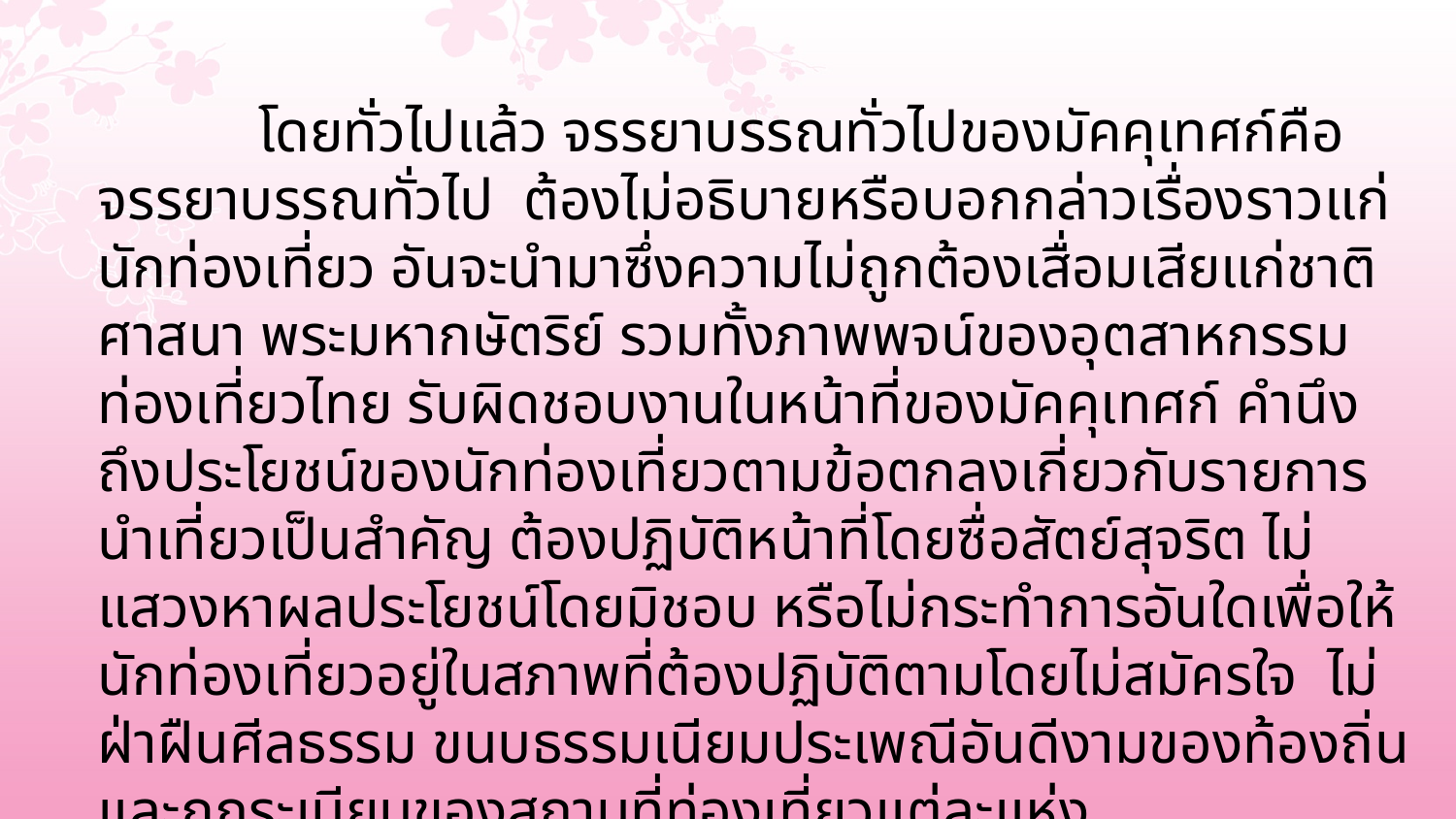

#
		 โดยทั่วไปแล้ว จรรยาบรรณทั่วไปของมัคคุเทศก์คือจรรยาบรรณทั่วไป  ต้องไม่อธิบายหรือบอกกล่าวเรื่องราวแก่นักท่องเที่ยว อันจะนำมาซึ่งความไม่ถูกต้องเสื่อมเสียแก่ชาติ ศาสนา พระมหากษัตริย์ รวมทั้งภาพพจน์ของอุตสาหกรรมท่องเที่ยวไทย รับผิดชอบงานในหน้าที่ของมัคคุเทศก์ คำนึงถึงประโยชน์ของนักท่องเที่ยวตามข้อตกลงเกี่ยวกับรายการนำเที่ยวเป็นสำคัญ ต้องปฏิบัติหน้าที่โดยซื่อสัตย์สุจริต ไม่แสวงหาผลประโยชน์โดยมิชอบ หรือไม่กระทำการอันใดเพื่อให้นักท่องเที่ยวอยู่ในสภาพที่ต้องปฏิบัติตามโดยไม่สมัครใจ  ไม่ฝ่าฝืนศีลธรรม ขนบธรรมเนียมประเพณีอันดีงามของท้องถิ่นและกฎระเบียบของสถานที่ท่องเที่ยวแต่ละแห่ง